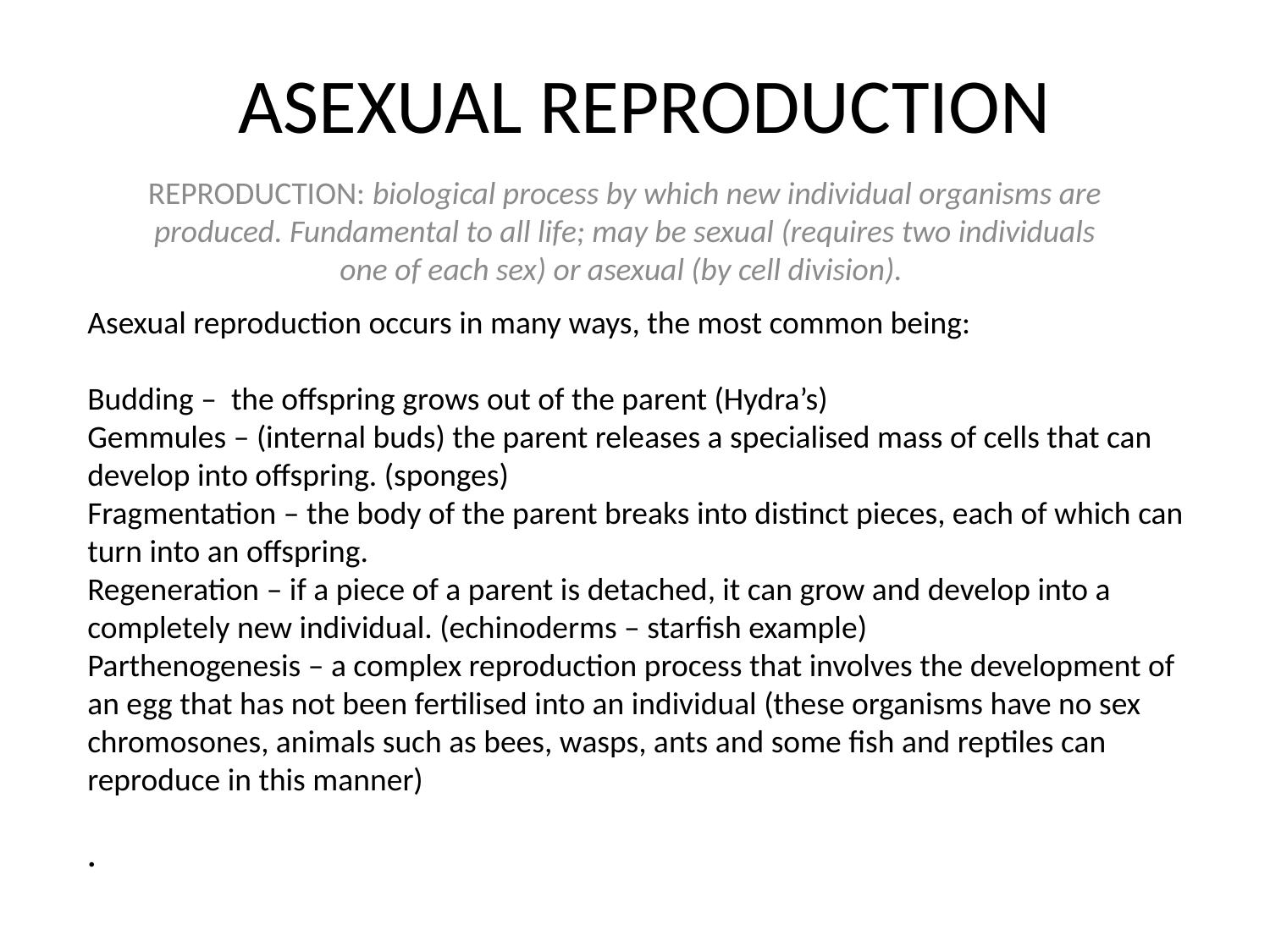

# ASEXUAL REPRODUCTION
REPRODUCTION: biological process by which new individual organisms are produced. Fundamental to all life; may be sexual (requires two individuals one of each sex) or asexual (by cell division).

Asexual reproduction occurs in many ways, the most common being:

Budding –  the offspring grows out of the parent (Hydra’s)
Gemmules – (internal buds) the parent releases a specialised mass of cells that can develop into offspring. (sponges)
Fragmentation – the body of the parent breaks into distinct pieces, each of which can turn into an offspring.
Regeneration – if a piece of a parent is detached, it can grow and develop into a completely new individual. (echinoderms – starfish example)
Parthenogenesis – a complex reproduction process that involves the development of an egg that has not been fertilised into an individual (these organisms have no sex chromosones, animals such as bees, wasps, ants and some fish and reptiles can reproduce in this manner)

.